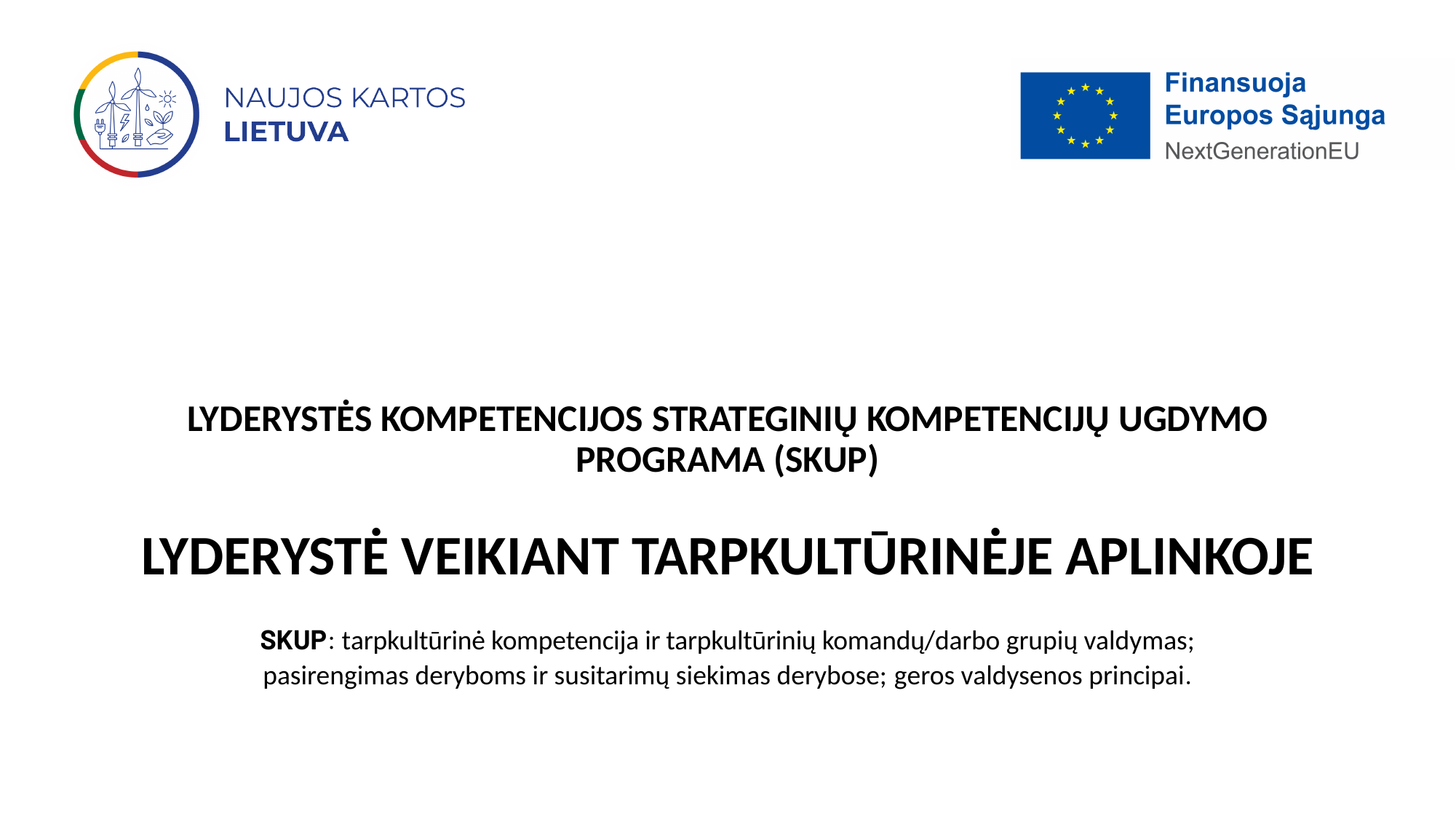

# LYDERYSTĖS KOMPETENCIJOS STRATEGINIŲ KOMPETENCIJŲ UGDYMO PROGRAMA (SKUP) LYDERYSTĖ VEIKIANT TARPKULTŪRINĖJE APLINKOJE
SKUP: tarpkultūrinė kompetencija ir tarpkultūrinių komandų/darbo grupių valdymas; pasirengimas deryboms ir susitarimų siekimas derybose; geros valdysenos principai.